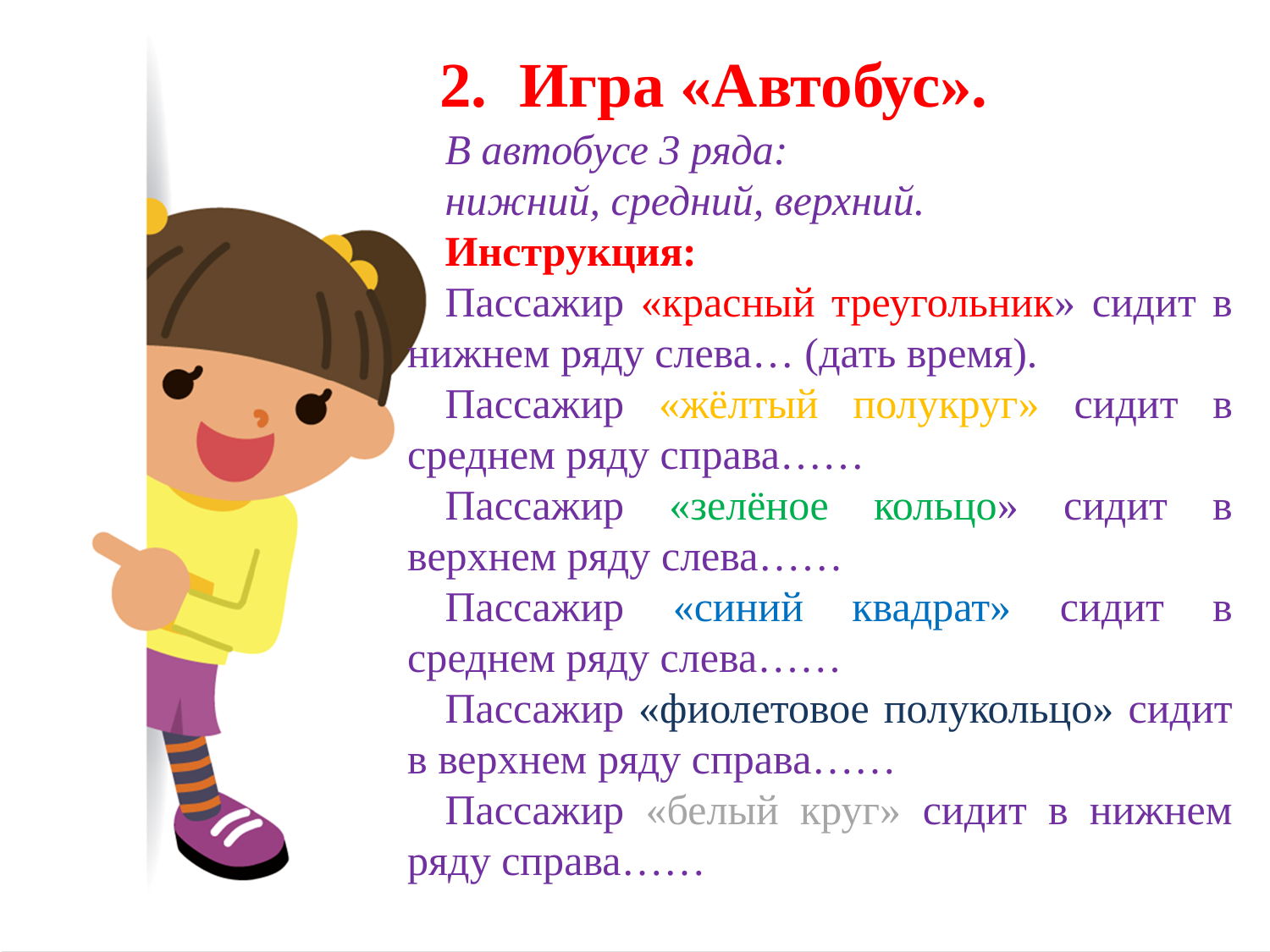

2.  Игра «Автобус».
В автобусе 3 ряда:
нижний, средний, верхний.
Инструкция:
Пассажир «красный треугольник» сидит в нижнем ряду слева… (дать время).
Пассажир «жёлтый полукруг» сидит в среднем ряду справа……
Пассажир «зелёное кольцо» сидит в верхнем ряду слева……
Пассажир «синий квадрат» сидит в среднем ряду слева……
Пассажир «фиолетовое полукольцо» сидит в верхнем ряду справа……
Пассажир «белый круг» сидит в нижнем ряду справа……